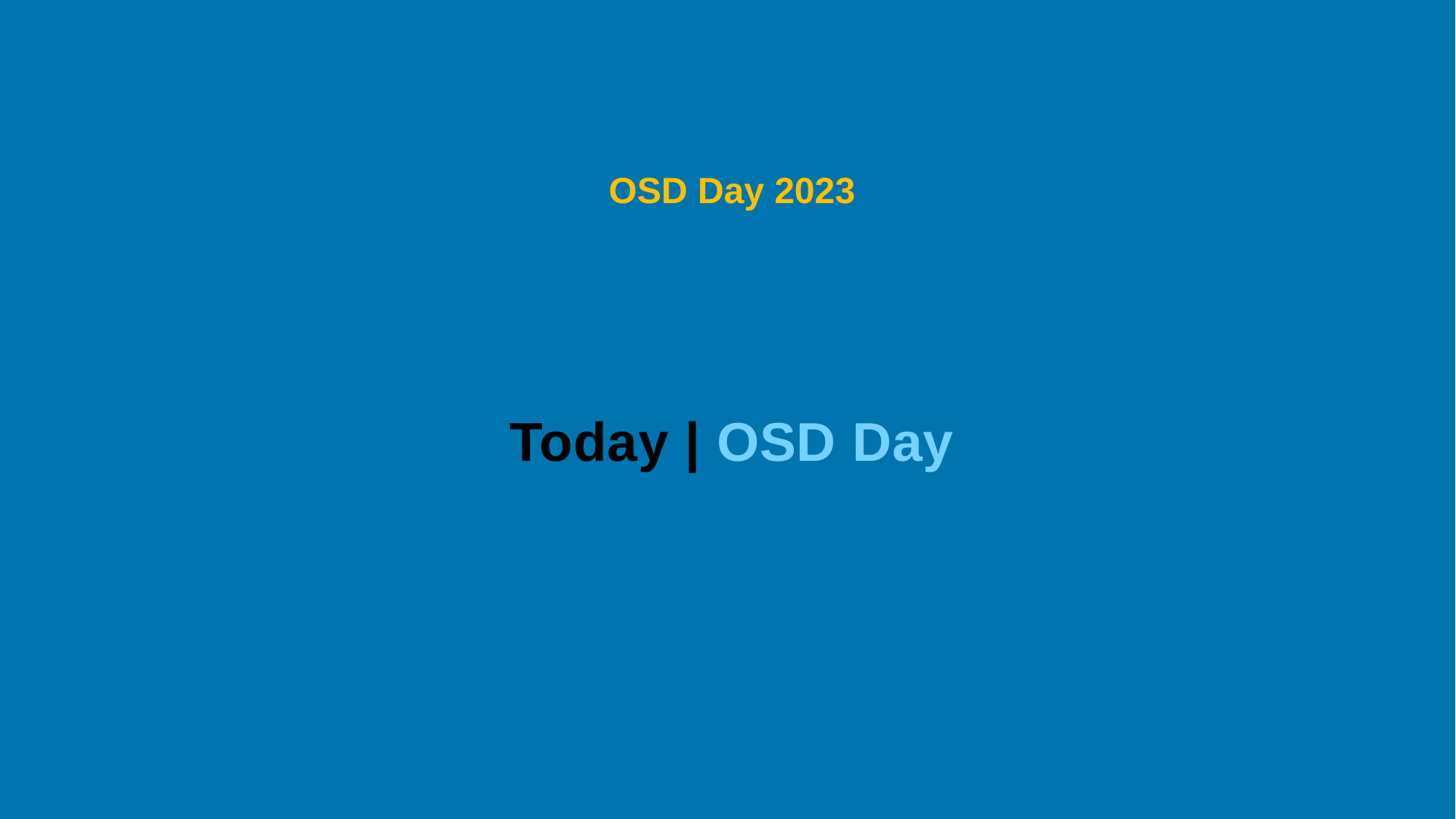

OSD Day 2023
# Today | OSD Day